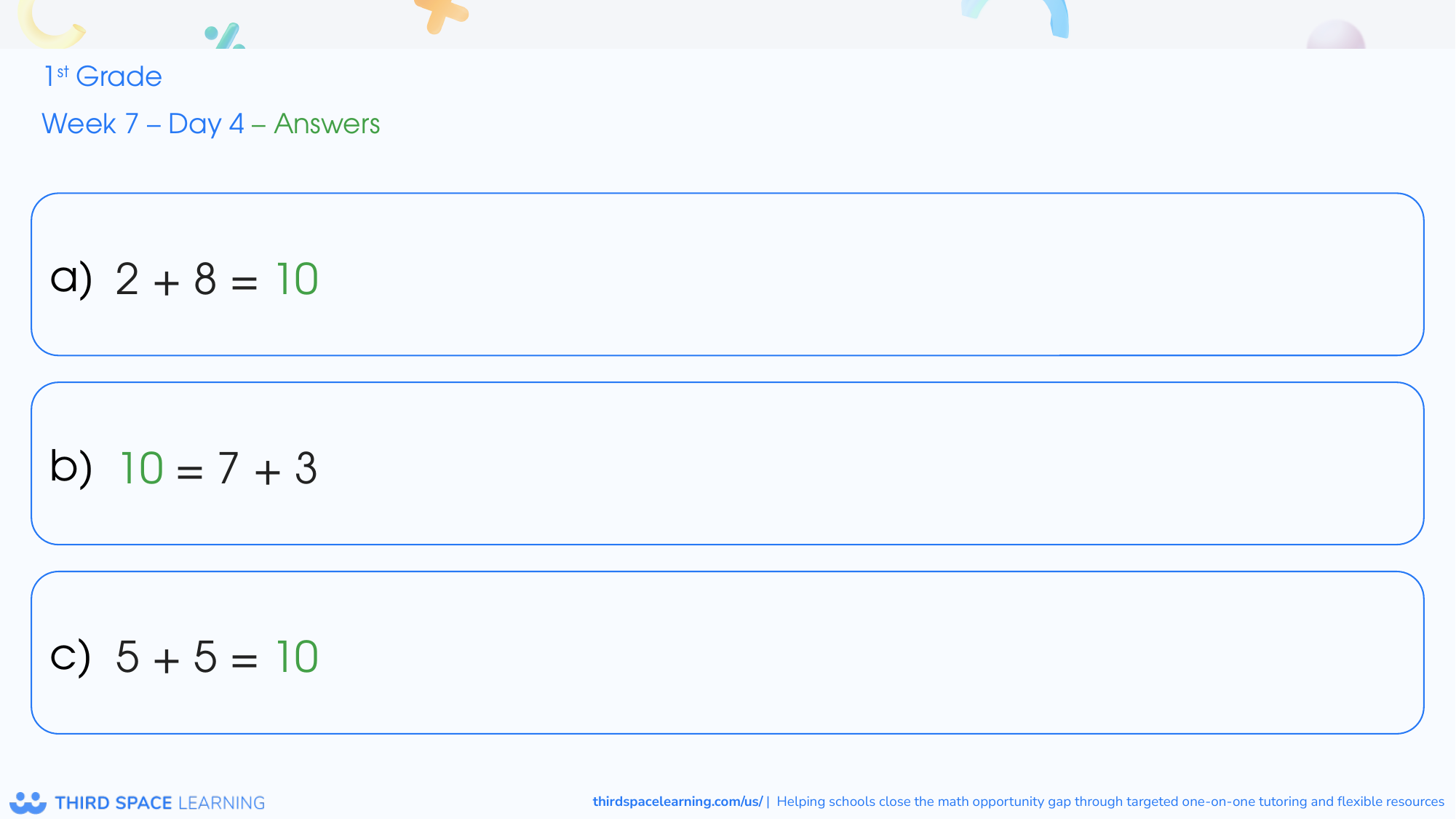

1st Grade
Week 7 – Day 4 – Answers
2 + 8 = 10
10 = 7 + 3
5 + 5 = 10